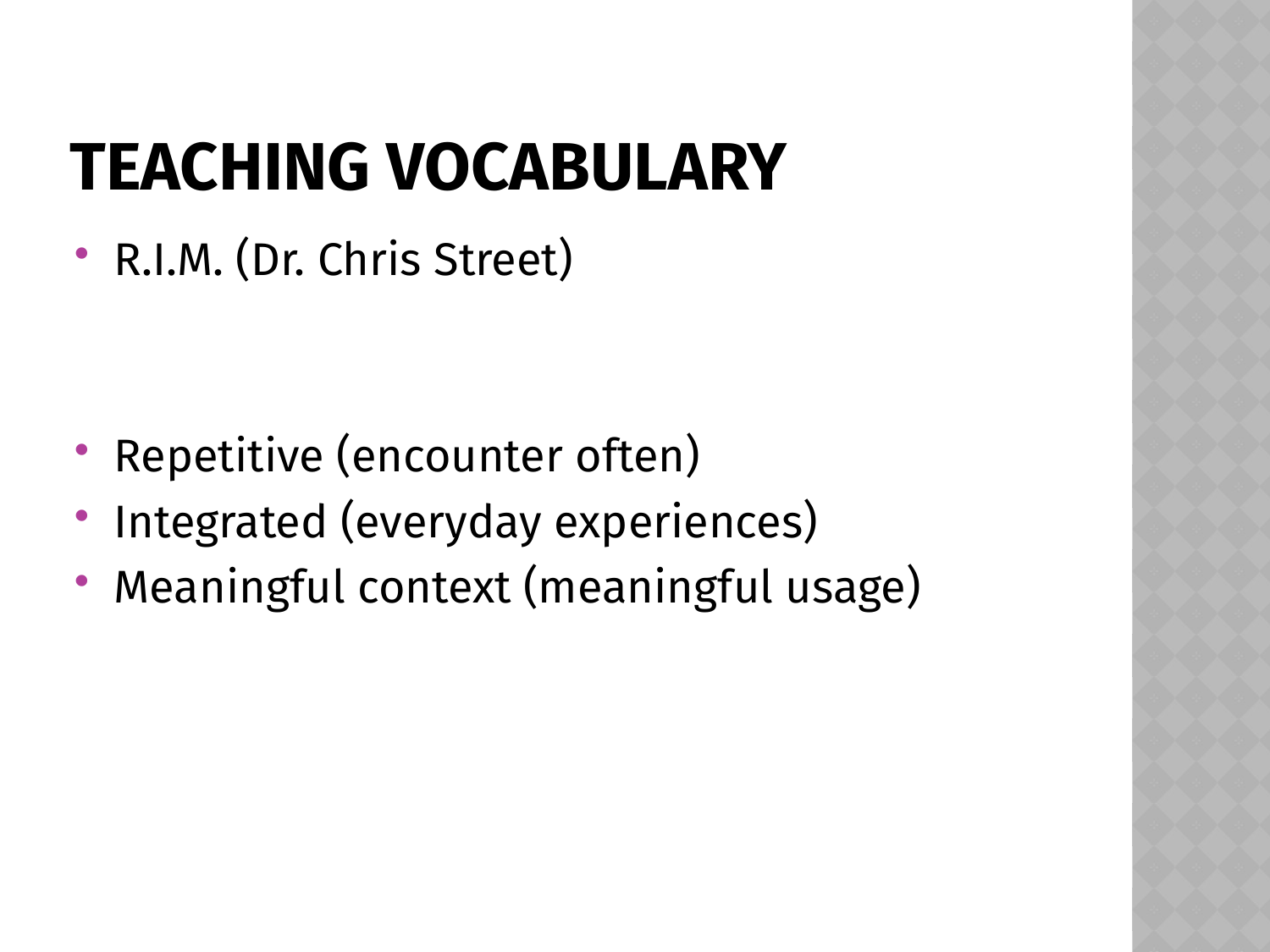

# Teaching vocabulary
R.I.M. (Dr. Chris Street)

Repetitive (encounter often)
Integrated (everyday experiences)
Meaningful context (meaningful usage)